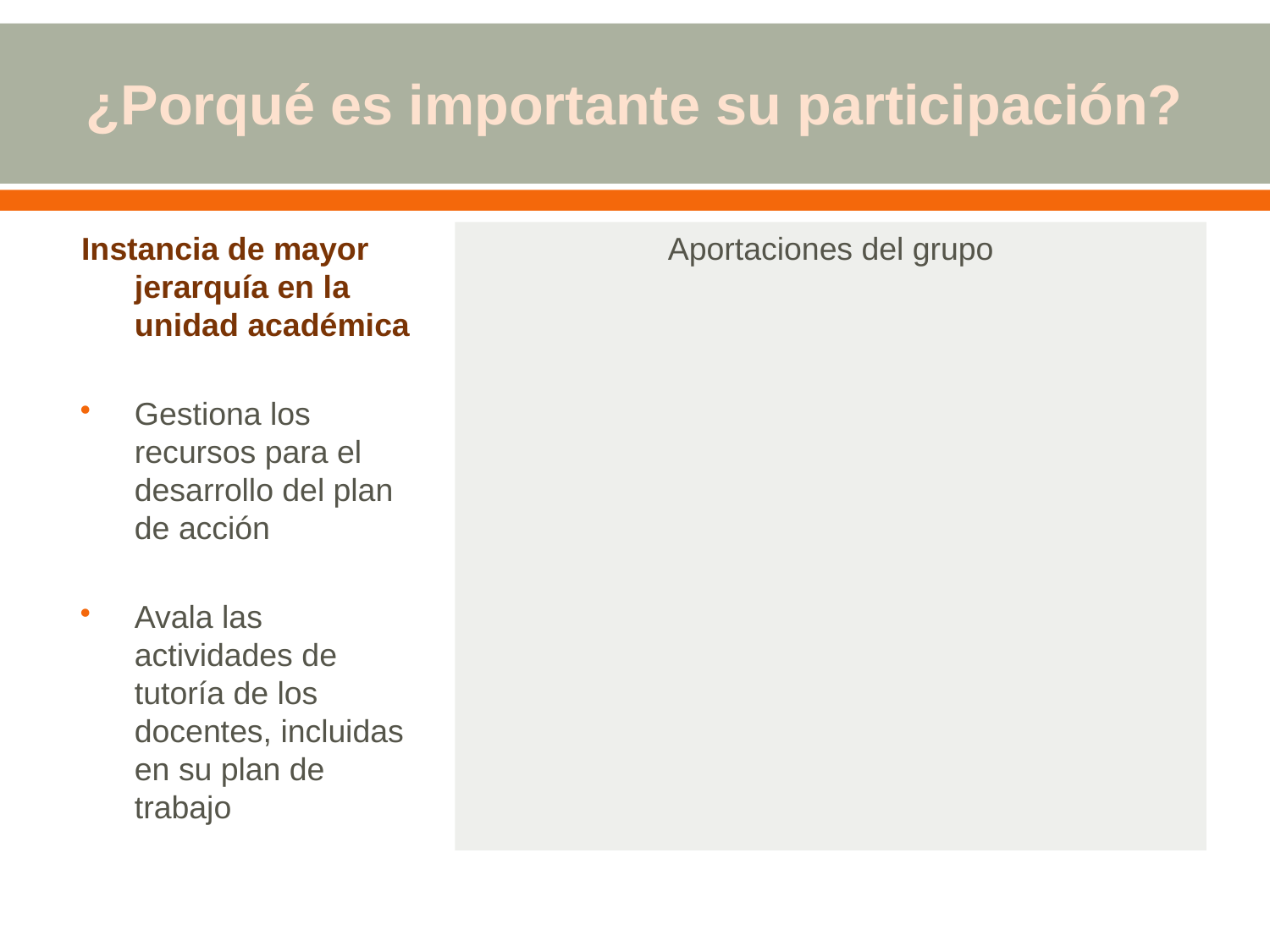

# ¿Porqué es importante su participación?
Instancia de mayor jerarquía en la unidad académica

Gestiona los recursos para el desarrollo del plan de acción

Avala las actividades de tutoría de los docentes, incluidas en su plan de trabajo
Aportaciones del grupo